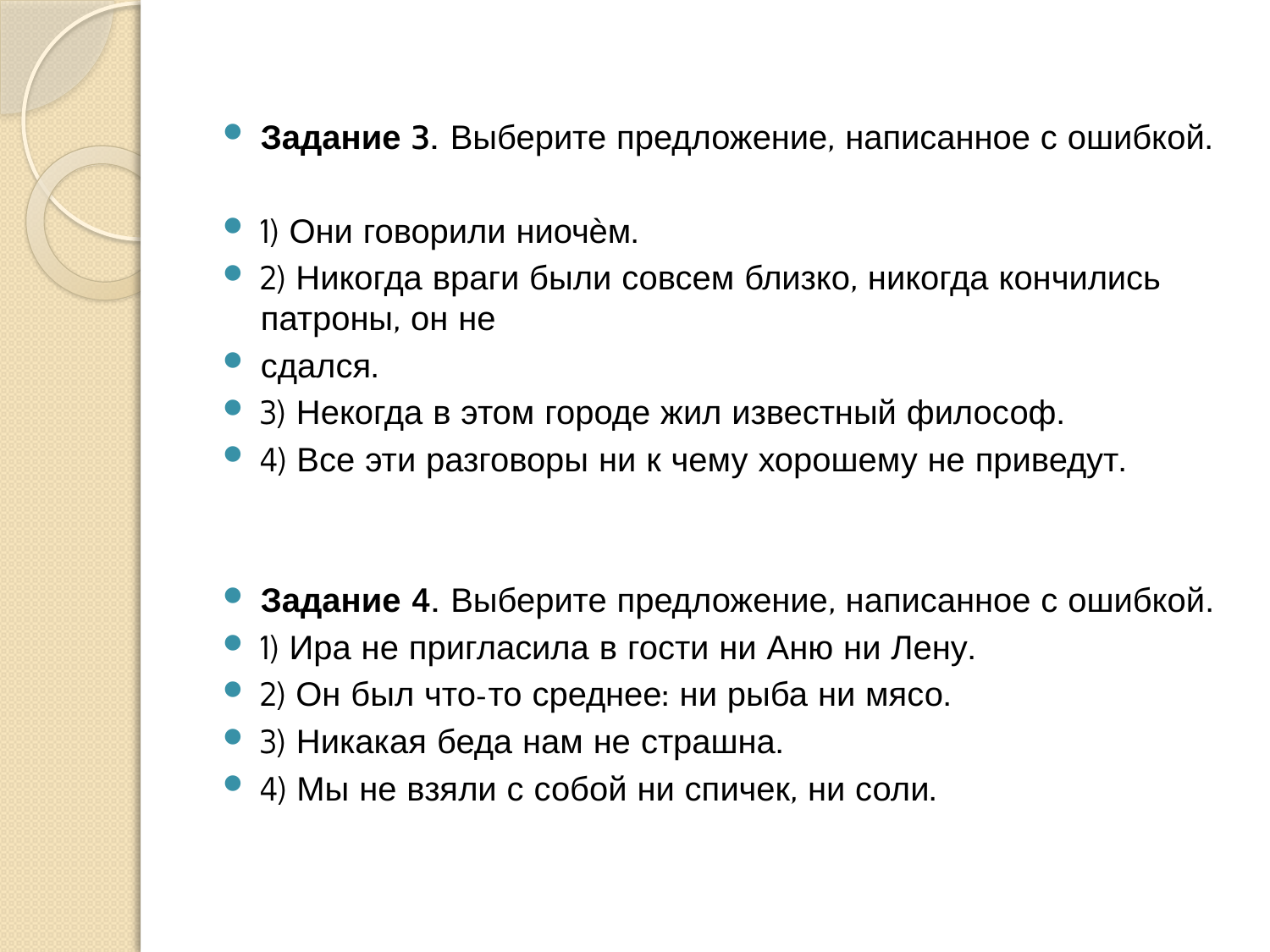

Задание 3. Выберите предложение, написанное с ошибкой.

1) Они говорили ниочѐм.
2) Никогда враги были совсем близко, никогда кончились патроны, он не
сдался.
3) Некогда в этом городе жил известный философ.
4) Все эти разговоры ни к чему хорошему не приведут.

Задание 4. Выберите предложение, написанное с ошибкой.
1) Ира не пригласила в гости ни Аню ни Лену.
2) Он был что-то среднее: ни рыба ни мясо.
3) Никакая беда нам не страшна.
4) Мы не взяли с собой ни спичек, ни соли.